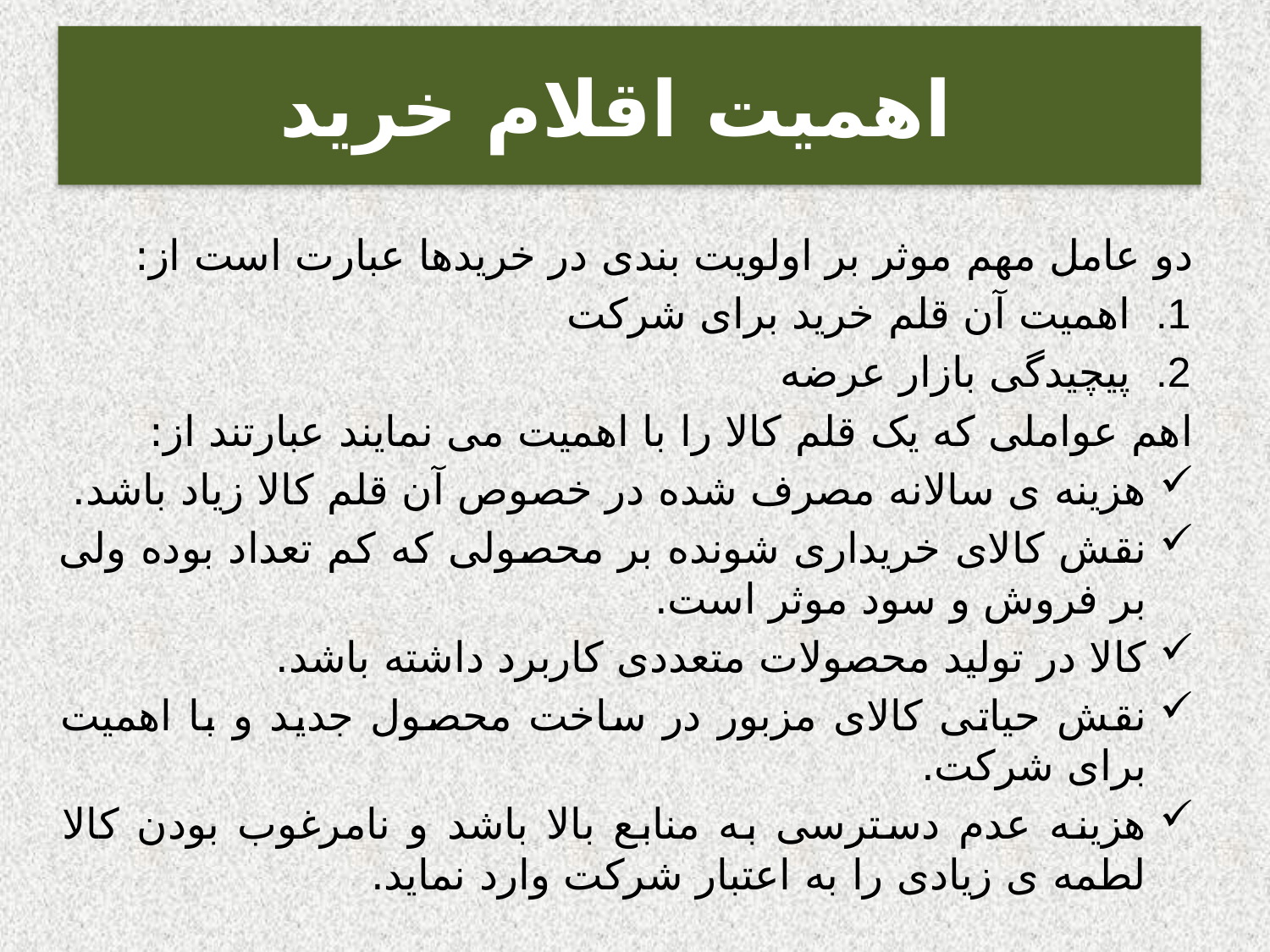

# اهمیت اقلام خرید
دو عامل مهم موثر بر اولویت بندی در خریدها عبارت است از:
اهمیت آن قلم خرید برای شرکت
پیچیدگی بازار عرضه
اهم عواملی که یک قلم کالا را با اهمیت می نمایند عبارتند از:
هزینه ی سالانه مصرف شده در خصوص آن قلم کالا زیاد باشد.
نقش کالای خریداری شونده بر محصولی که کم تعداد بوده ولی بر فروش و سود موثر است.
کالا در تولید محصولات متعددی کاربرد داشته باشد.
نقش حیاتی کالای مزبور در ساخت محصول جدید و با اهمیت برای شرکت.
هزینه عدم دسترسی به منابع بالا باشد و نامرغوب بودن کالا لطمه ی زیادی را به اعتبار شرکت وارد نماید.